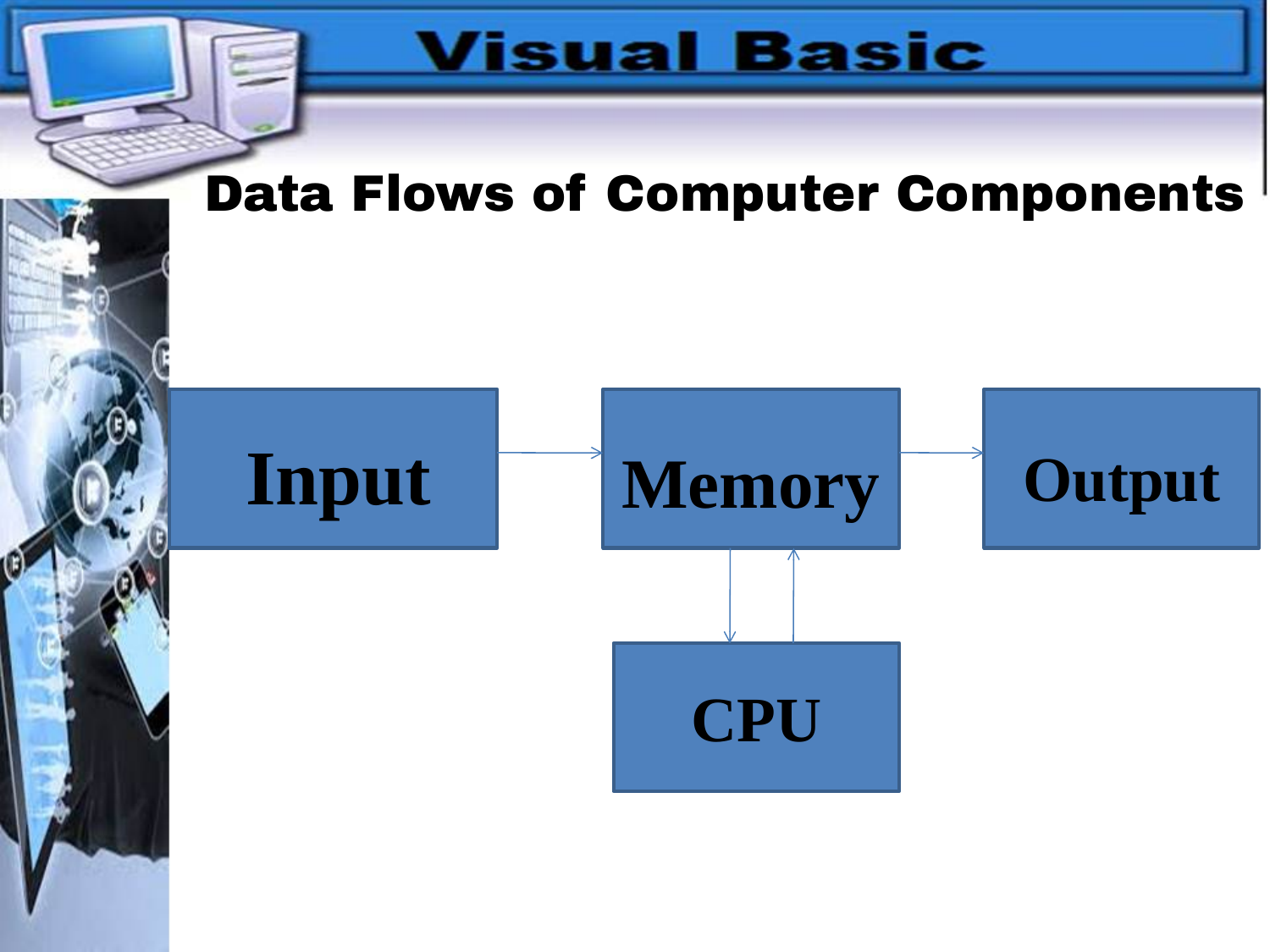

# Data Flows of Computer Components

Input
Memory
Output

CPU